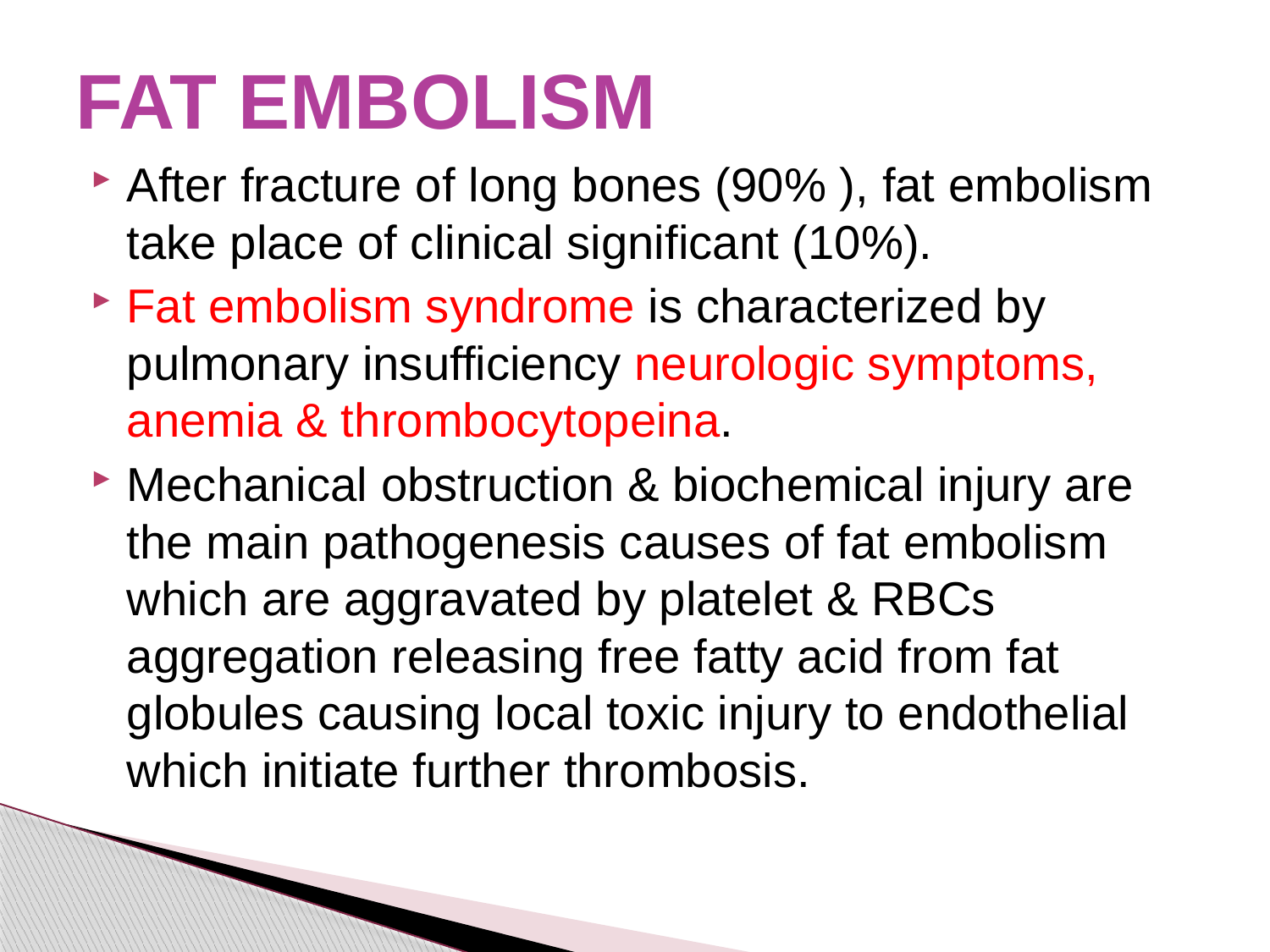

# FAT EMBOLISM
After fracture of long bones (90% ), fat embolism take place of clinical significant (10%).
Fat embolism syndrome is characterized by pulmonary insufficiency neurologic symptoms, anemia & thrombocytopeina.
Mechanical obstruction & biochemical injury are the main pathogenesis causes of fat embolism which are aggravated by platelet & RBCs aggregation releasing free fatty acid from fat globules causing local toxic injury to endothelial which initiate further thrombosis.